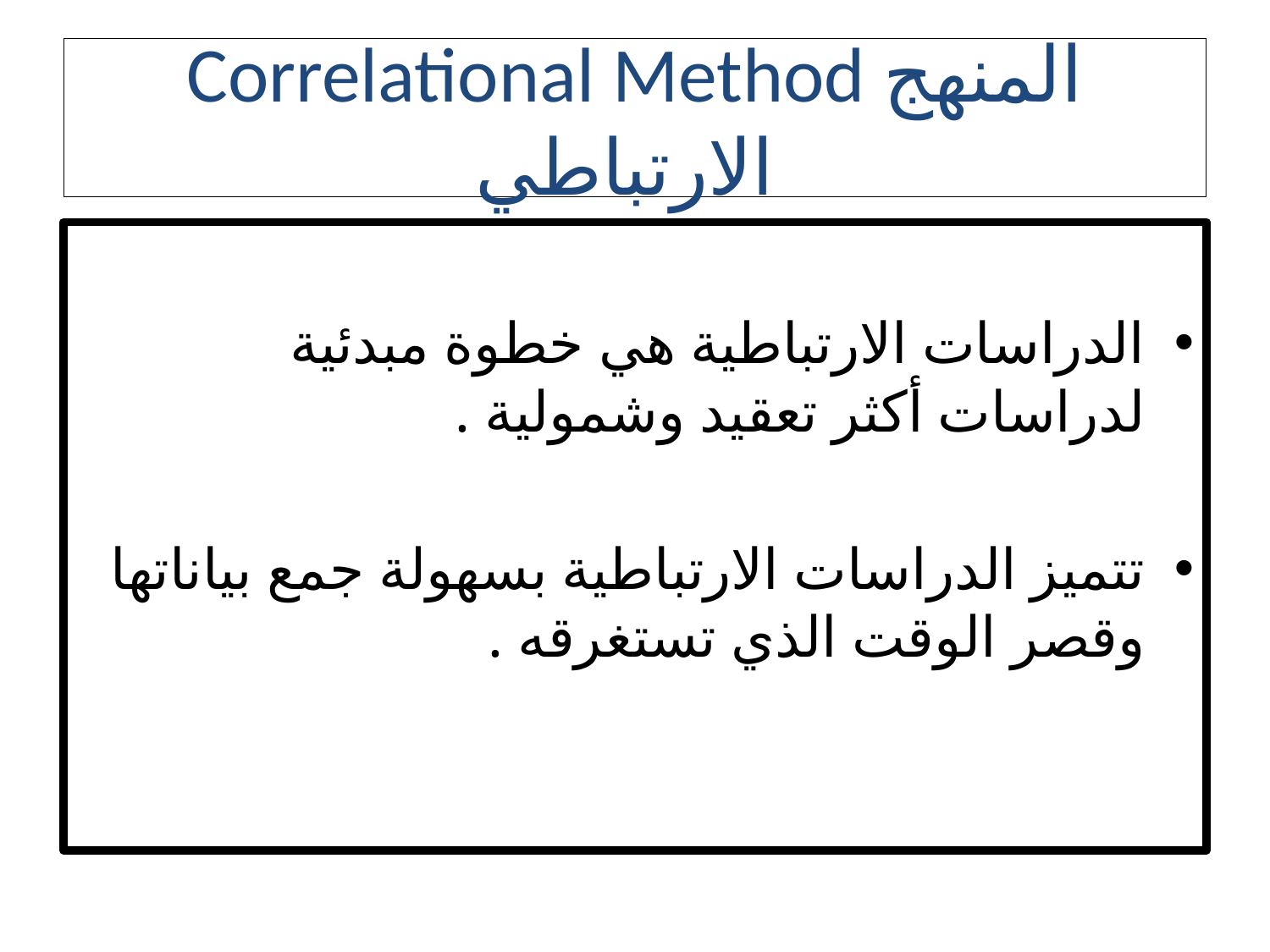

# Correlational Method المنهج الارتباطي

الدراسات الارتباطية هي خطوة مبدئية لدراسات أكثر تعقيد وشمولية .

تتميز الدراسات الارتباطية بسهولة جمع بياناتها وقصر الوقت الذي تستغرقه .